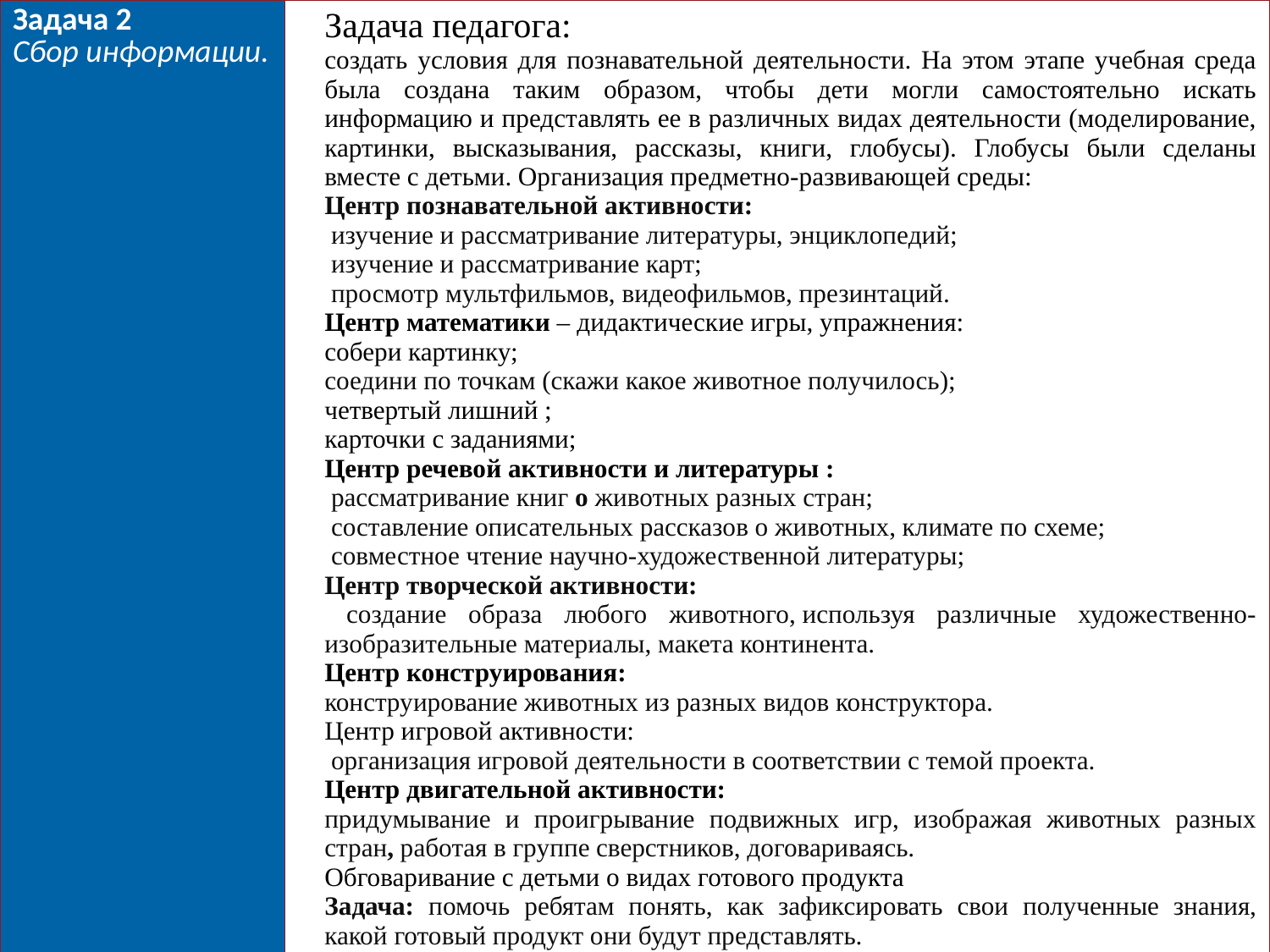

| Задача 2 Сбор информации. | Задача педагога: создать условия для познавательной деятельности. На этом этапе учебная среда была создана таким образом, чтобы дети могли самостоятельно искать информацию и представлять ее в различных видах деятельности (моделирование, картинки, высказывания, рассказы, книги, глобусы). Глобусы были сделаны вместе с детьми. Организация предметно-развивающей среды: Центр познавательной активности: изучение и рассматривание литературы, энциклопедий; изучение и рассматривание карт; просмотр мультфильмов, видеофильмов, презинтаций. Центр математики – дидактические игры, упражнения: собери картинку; соедини по точкам (скажи какое животное получилось); четвертый лишний ; карточки с заданиями; Центр речевой активности и литературы : рассматривание книг о животных разных стран; составление описательных рассказов о животных, климате по схеме; совместное чтение научно-художественной литературы; Центр творческой активности: создание образа любого животного, используя различные художественно-изобразительные материалы, макета континента. Центр конструирования: конструирование животных из разных видов конструктора. Центр игровой активности: организация игровой деятельности в соответствии с темой проекта. Центр двигательной активности: придумывание и проигрывание подвижных игр, изображая животных разных стран, работая в группе сверстников, договариваясь. Обговаривание с детьми о видах готового продукта Задача: помочь ребятам понять, как зафиксировать свои полученные знания, какой готовый продукт они будут представлять. На этом этапе с детьми был обсужден вопрос: «Что мы можем сделать с тем, что мы узнали?» На выбор детям предложены варианты : - Изготовление общей игры «Животные континентов» - Рассказы на тему «Я житель континента, о нём вам расскажу», «Животные континентов». - Книга загадок о животных. - Коллективное изготовление Лепбука «Занимательная география» Предполагаемый результат: - Дети должны получить первичные представления о шести континентах и некоторых странах мира: - Показывать на глобусе континенты и называть их. - Рассказывать о климате континентов. достопримечательностях. |
| --- | --- |
6